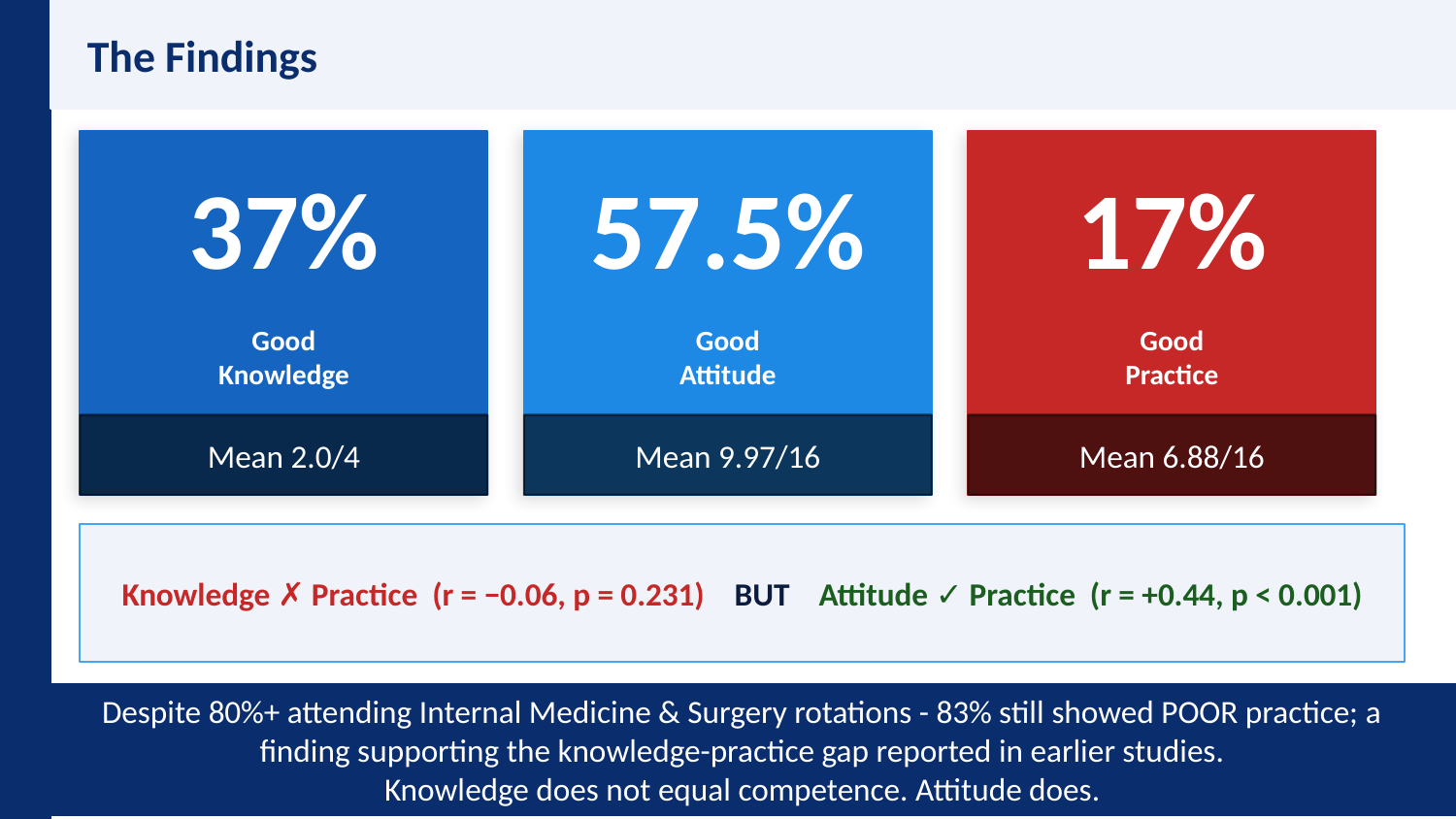

The Findings

37%
57.5%
17%
Good
Knowledge
Good
Attitude
Good
Practice

Mean 2.0/4

Mean 9.97/16

Mean 6.88/16

Knowledge ✗ Practice  (r = −0.06, p = 0.231)    BUT    Attitude ✓ Practice  (r = +0.44, p < 0.001)

Despite 80%+ attending Internal Medicine & Surgery rotations - 83% still showed POOR practice; a finding supporting the knowledge-practice gap reported in earlier studies.
Knowledge does not equal competence. Attitude does.